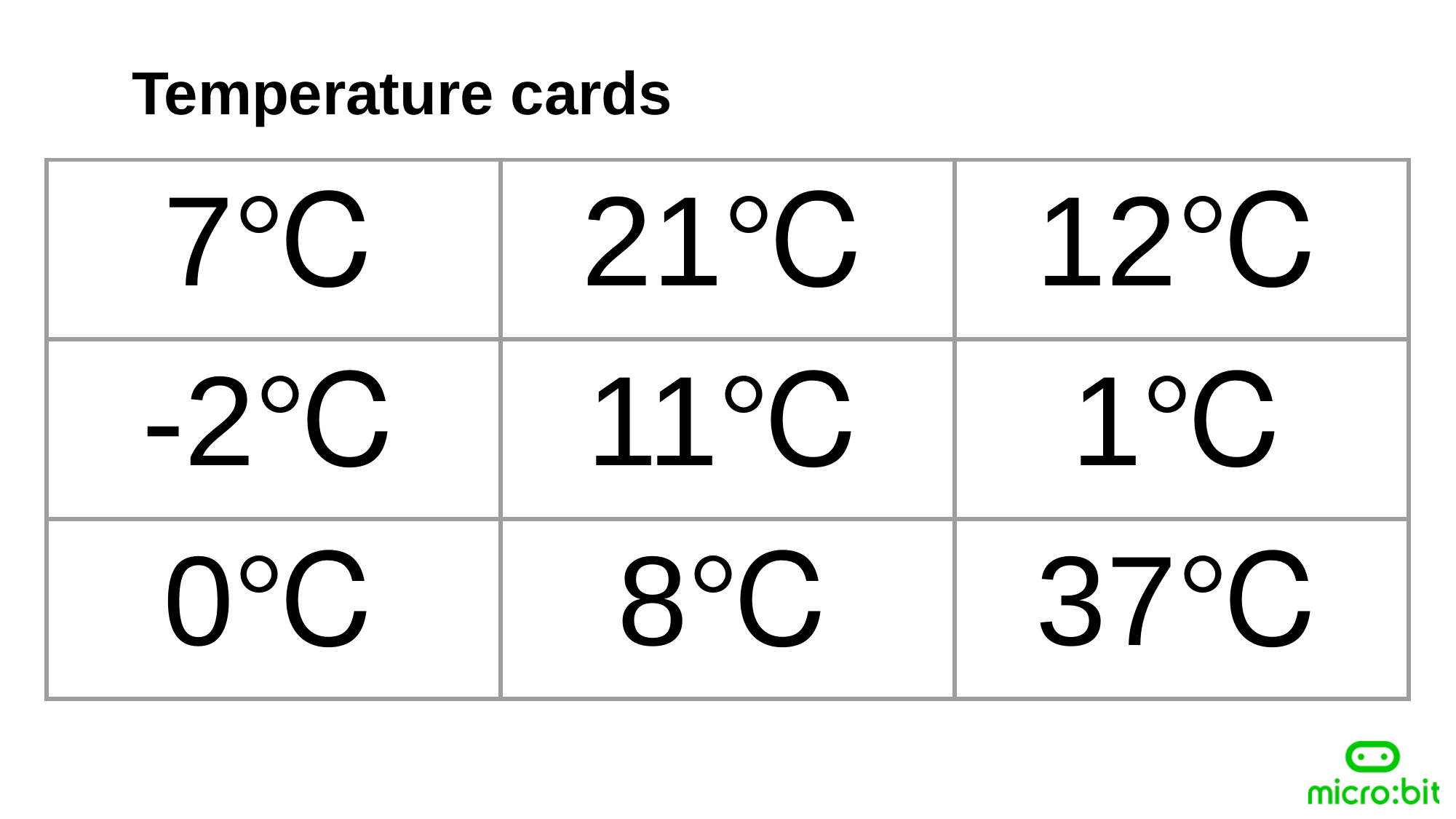

Temperature cards

| 7℃ | 21℃ | 12℃ |
| --- | --- | --- |
| -2℃ | 11℃ | 1℃ |
| 0℃ | 8℃ | 37℃ |